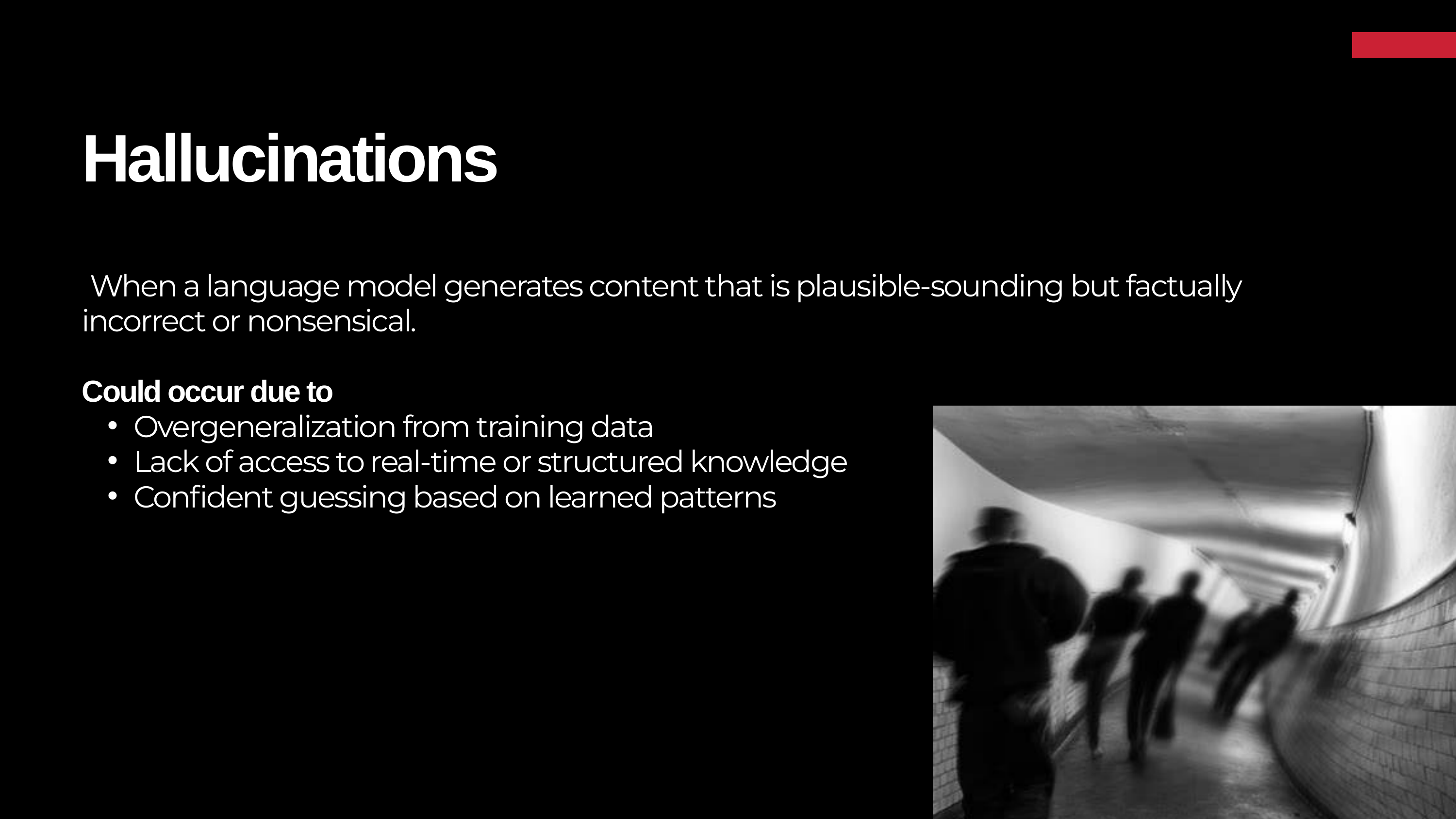

Hallucinations
 When a language model generates content that is plausible-sounding but factually incorrect or nonsensical.

Could occur due to
Overgeneralization from training data
Lack of access to real-time or structured knowledge
Confident guessing based on learned patterns